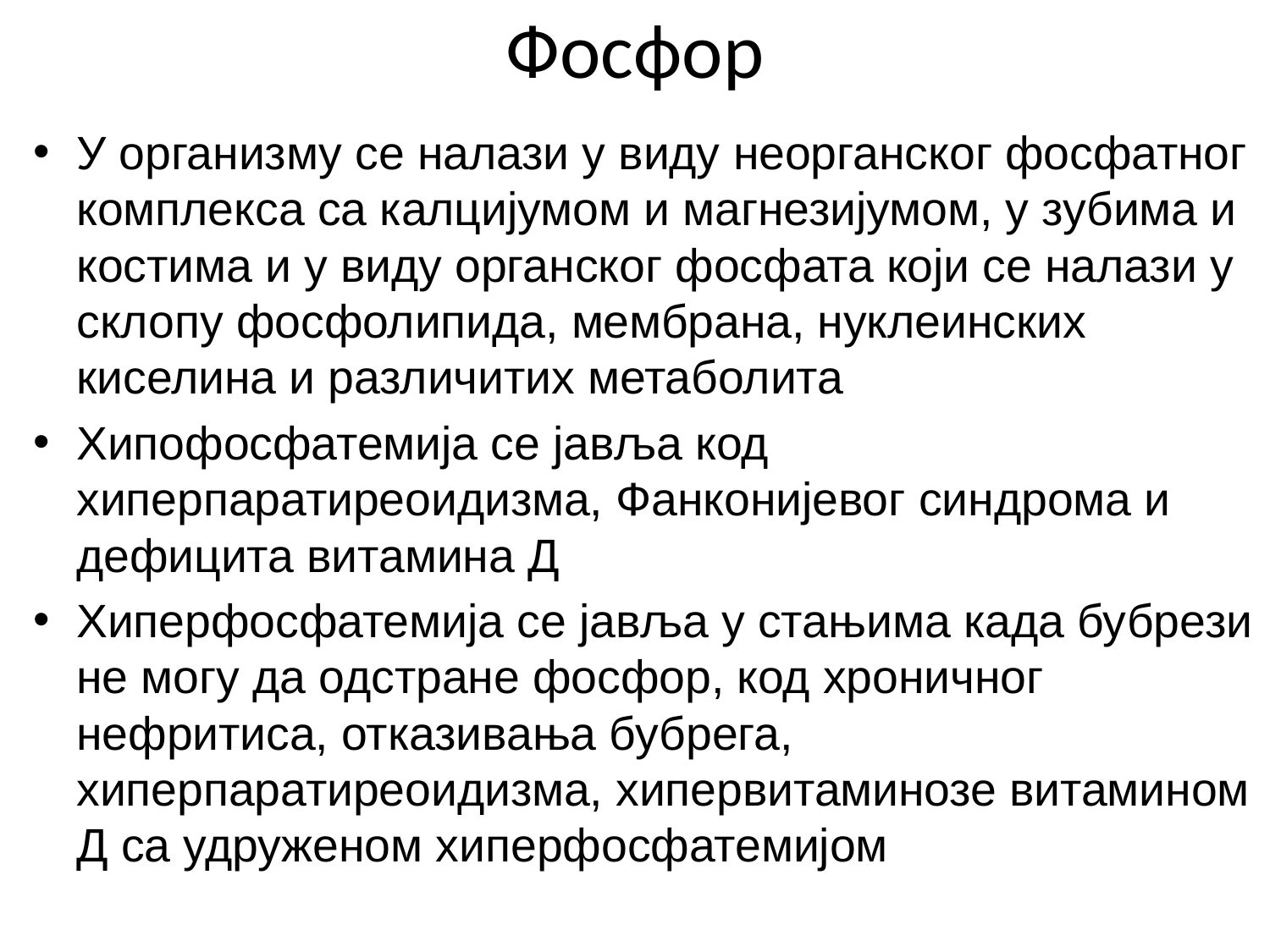

# Фосфор
У организму се налази у виду неорганског фосфатног комплекса са калцијумом и магнезијумом, у зубима и костима и у виду органског фосфата који се налази у склопу фосфолипида, мембрана, нуклеинских киселина и различитих метаболита
Хипофосфатемија се јавља код хиперпаратиреоидизма, Фанконијевог синдрома и дефицита витамина Д
Хиперфосфатемија се јавља у стањима када бубрези не могу да одстране фосфор, код хроничног нефритиса, отказивања бубрега, хиперпаратиреоидизма, хипервитаминозе витамином Д са удруженом хиперфосфатемијом